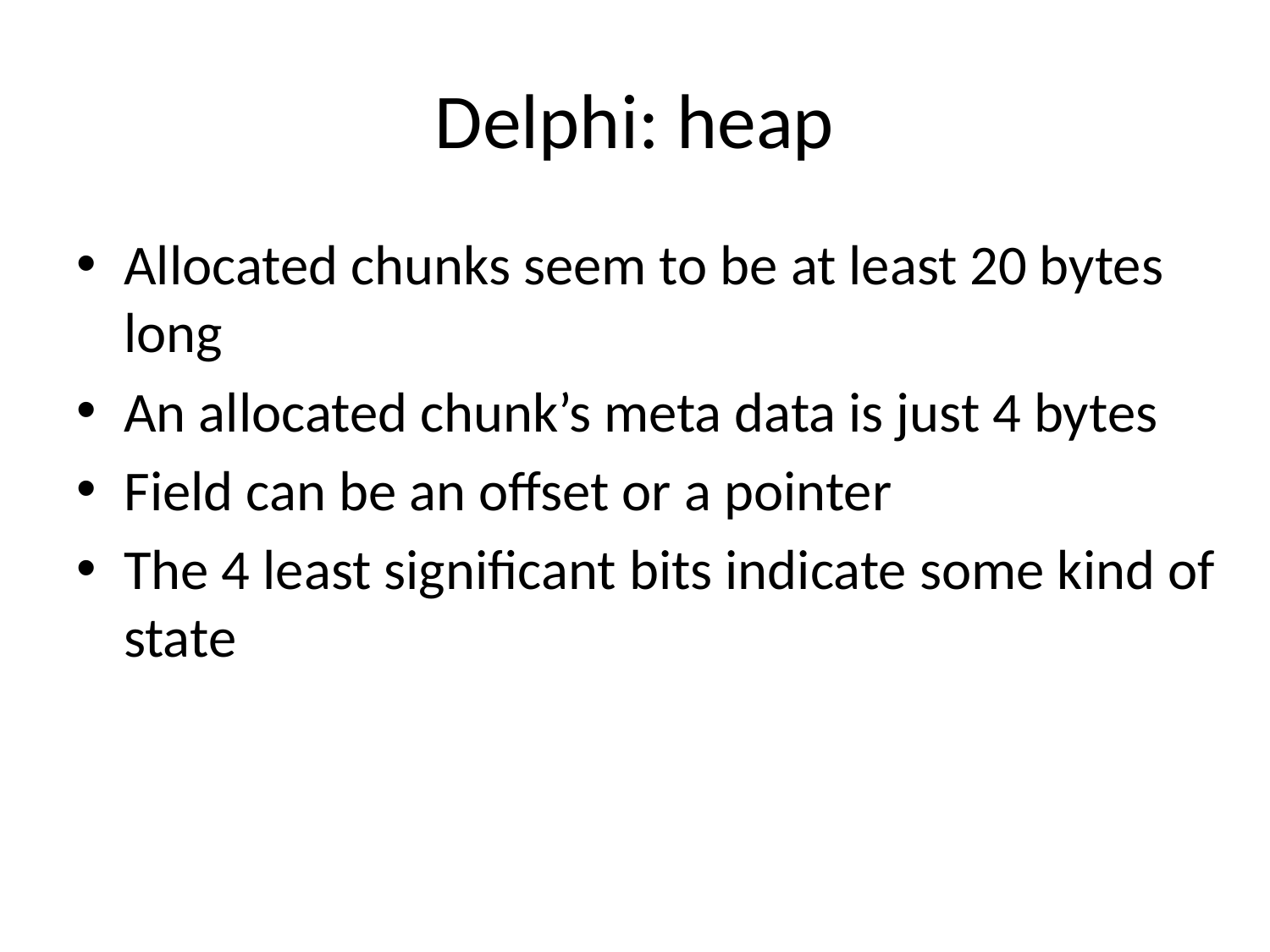

# Delphi: heap
Allocated chunks seem to be at least 20 bytes long
An allocated chunk’s meta data is just 4 bytes
Field can be an offset or a pointer
The 4 least significant bits indicate some kind of state